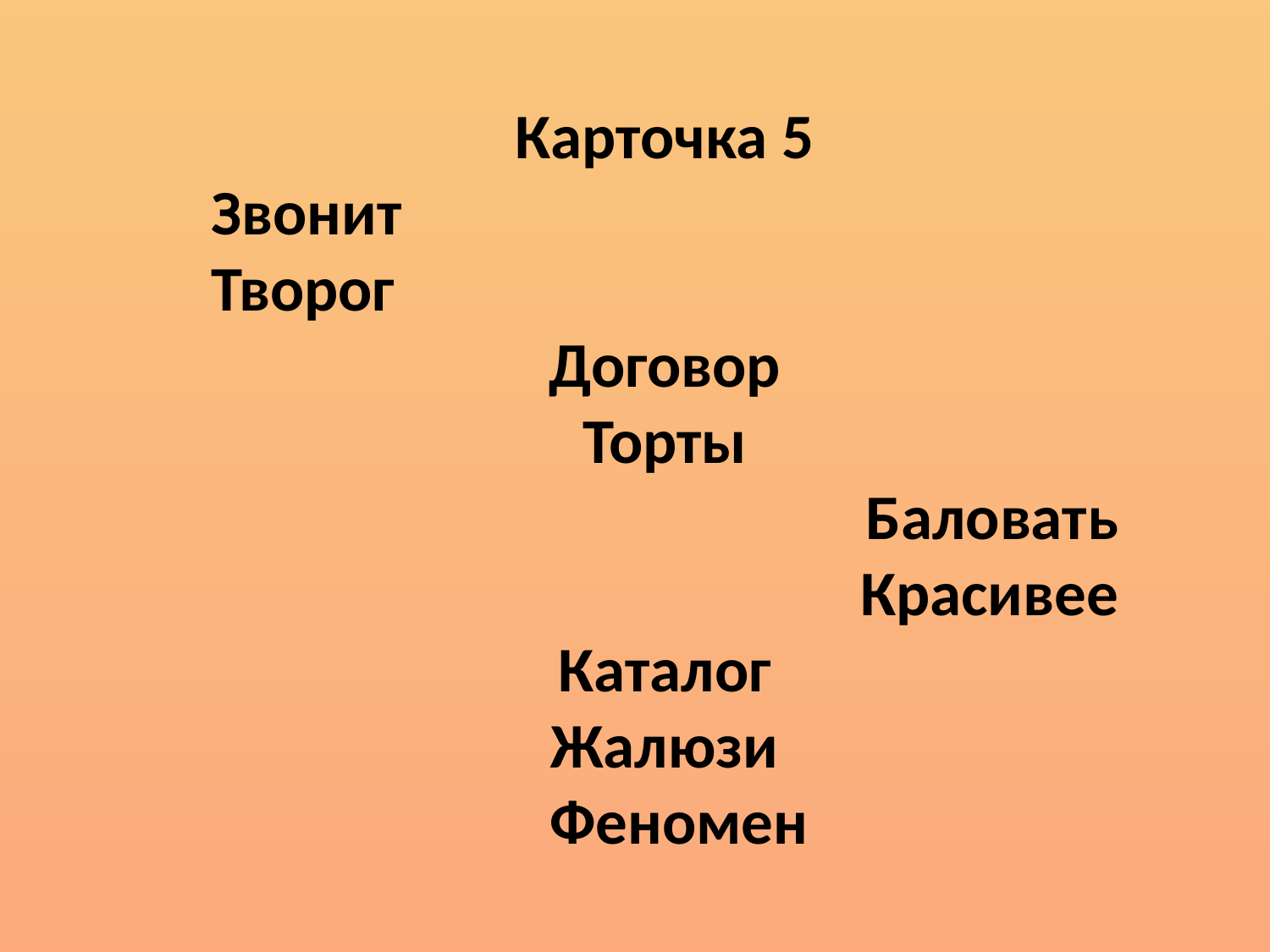

Карточка 5
Звонит
Творог
Договор
Торты
Баловать
   Красивее
Каталог
Жалюзи
  Феномен